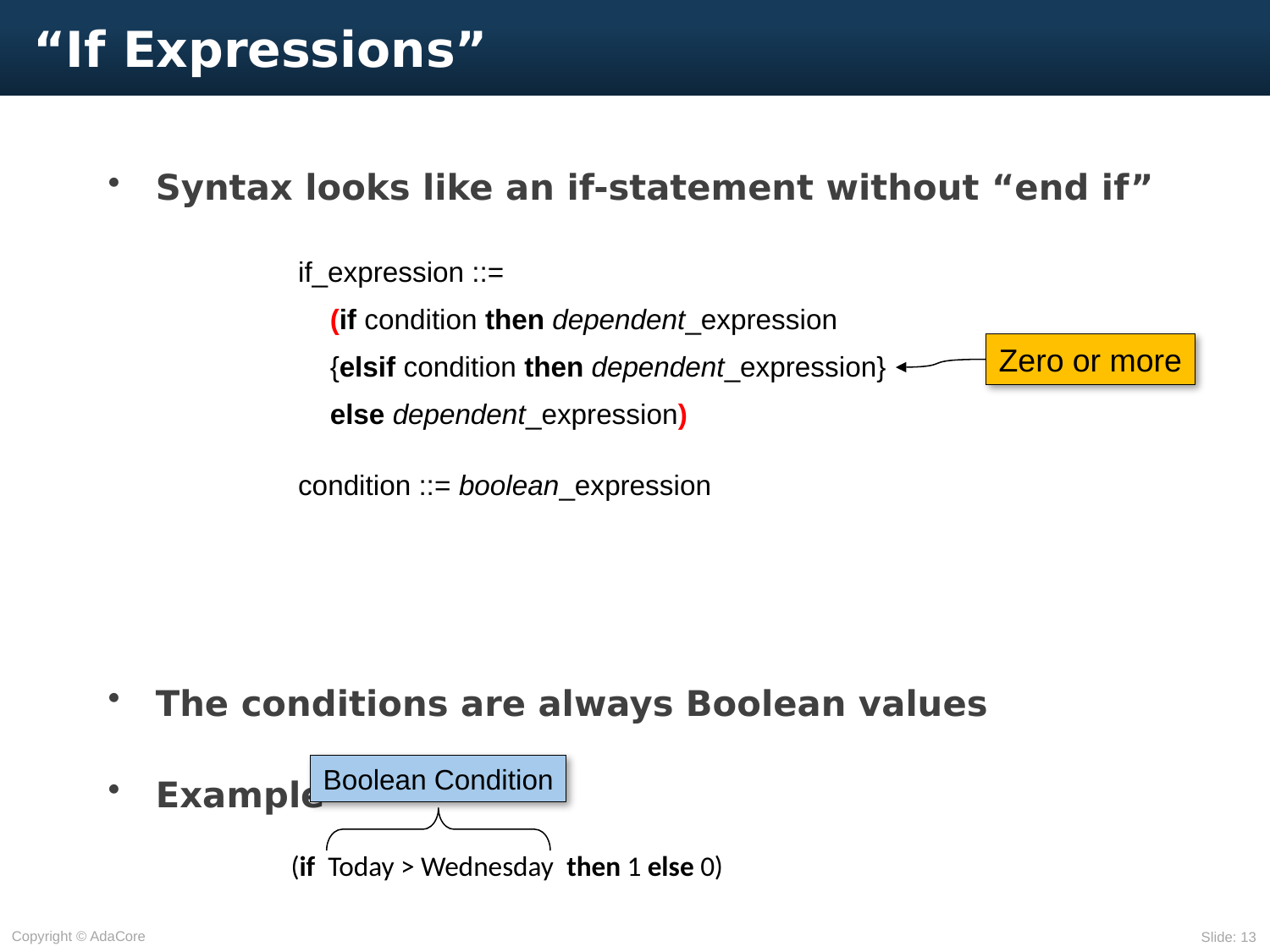

# “If Expressions”
Syntax looks like an if-statement without “end if”

The conditions are always Boolean values
Example
if_expression ::=
	(if condition then dependent_expression
	{elsif condition then dependent_expression}
	else dependent_expression)
condition ::= boolean_expression
Zero or more

Boolean Condition
(if  Today > Wednesday  then 1 else 0)